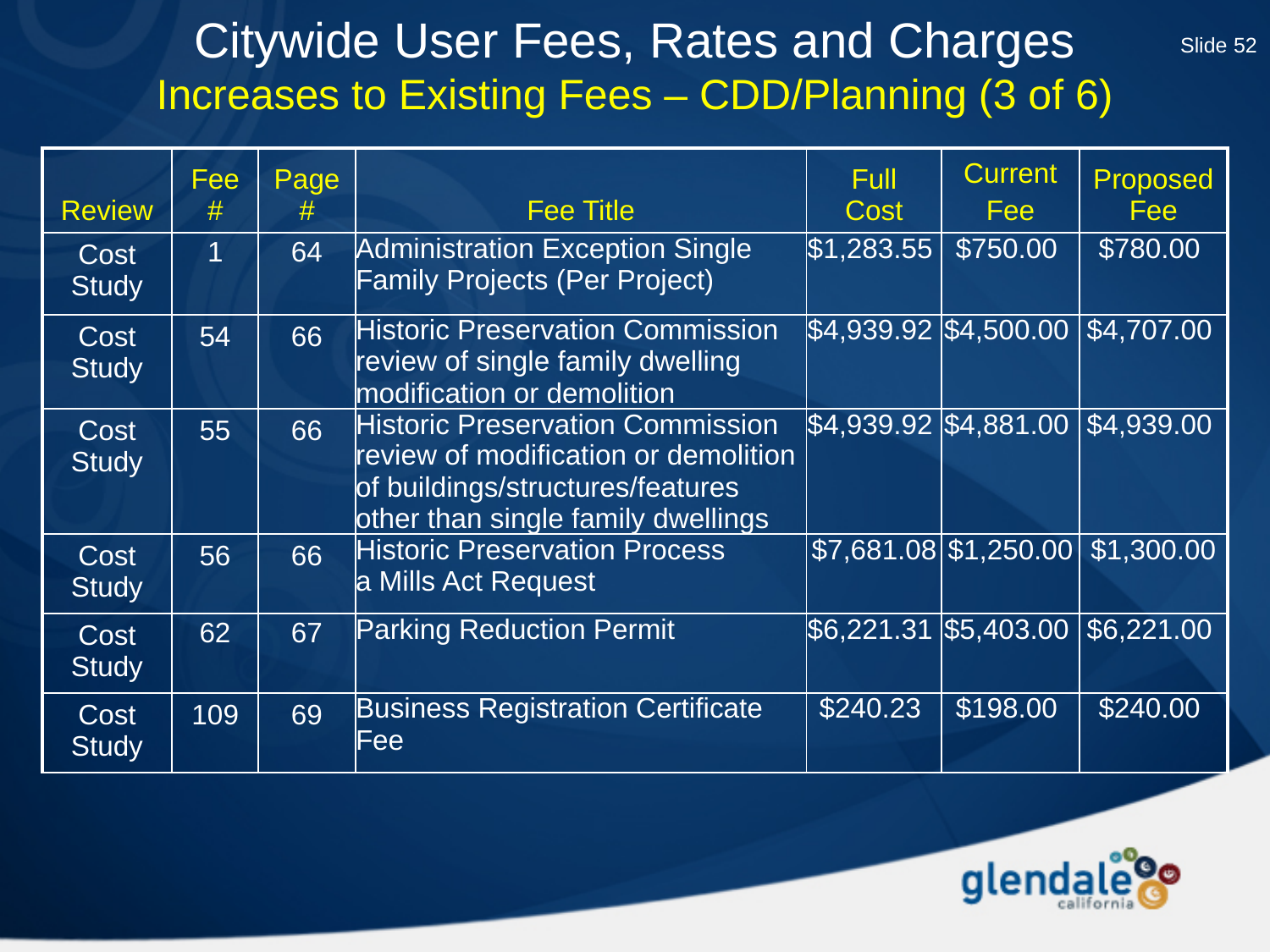

Citywide User Fees, Rates and Charges
Increases to Existing Fees – CDD/Planning (3 of 6)
Slide 52
| Review | Fee # | Page # | Fee Title | Full Cost | Current Fee | Proposed Fee |
| --- | --- | --- | --- | --- | --- | --- |
| Cost Study | 1 | 64 | Administration Exception Single Family Projects (Per Project) | $1,283.55 | $750.00 | $780.00 |
| Cost Study | 54 | 66 | Historic Preservation Commission review of single family dwelling modification or demolition | $4,939.92 | $4,500.00 | $4,707.00 |
| Cost Study | 55 | 66 | Historic Preservation Commission review of modification or demolition of buildings/structures/features other than single family dwellings | $4,939.92 | $4,881.00 | $4,939.00 |
| Cost Study | 56 | 66 | Historic Preservation Process a Mills Act Request | $7,681.08 | $1,250.00 | $1,300.00 |
| Cost Study | 62 | 67 | Parking Reduction Permit | $6,221.31 | $5,403.00 | $6,221.00 |
| Cost Study | 109 | 69 | Business Registration Certificate Fee | $240.23 | $198.00 | $240.00 |